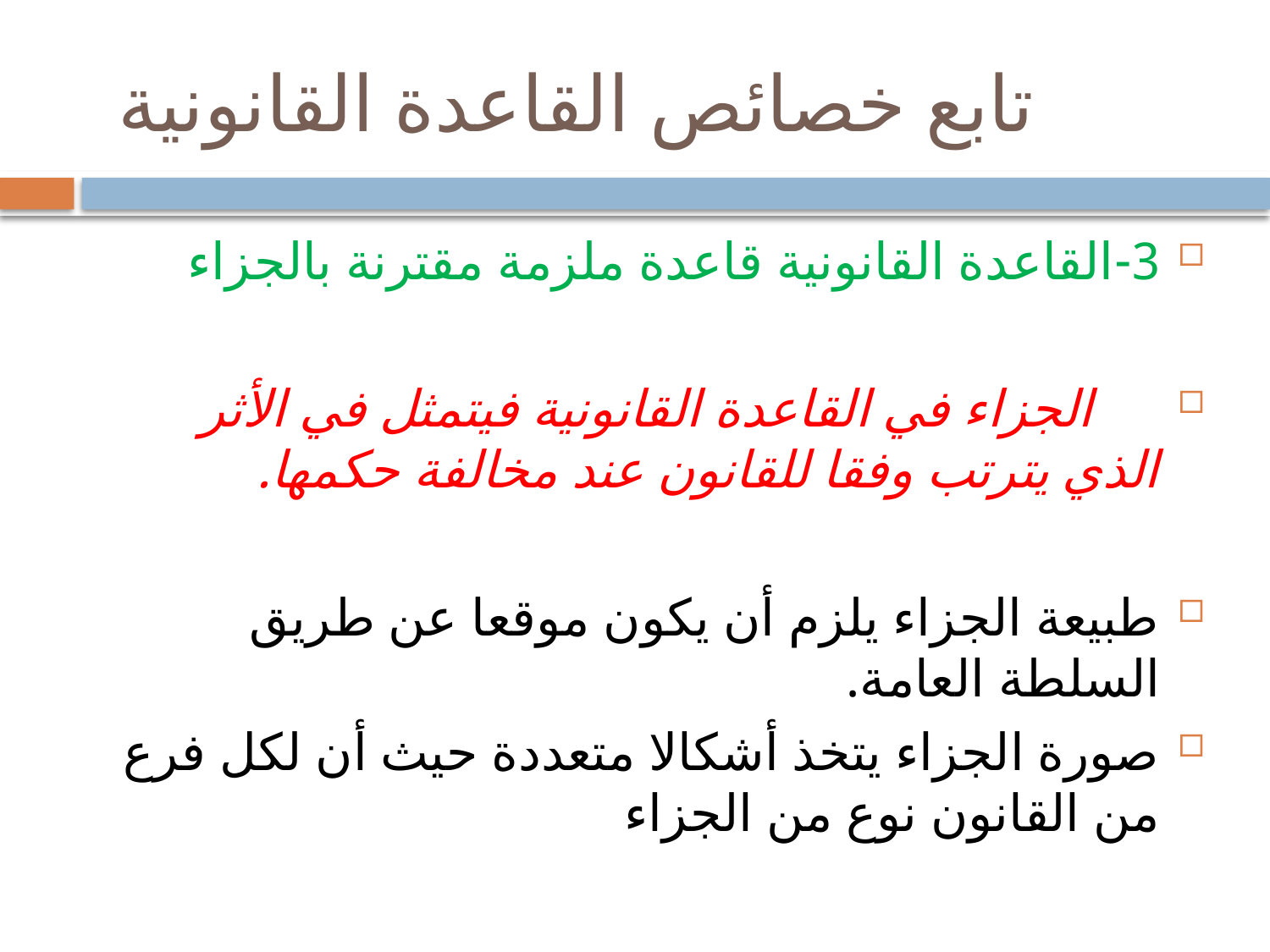

# تابع خصائص القاعدة القانونية
3-القاعدة القانونية قاعدة ملزمة مقترنة بالجزاء

     الجزاء في القاعدة القانونية فيتمثل في الأثر الذي يترتب وفقا للقانون عند مخالفة حكمها.

طبيعة الجزاء يلزم أن يكون موقعا عن طريق السلطة العامة.
صورة الجزاء يتخذ أشكالا متعددة حيث أن لكل فرع من القانون نوع من الجزاء